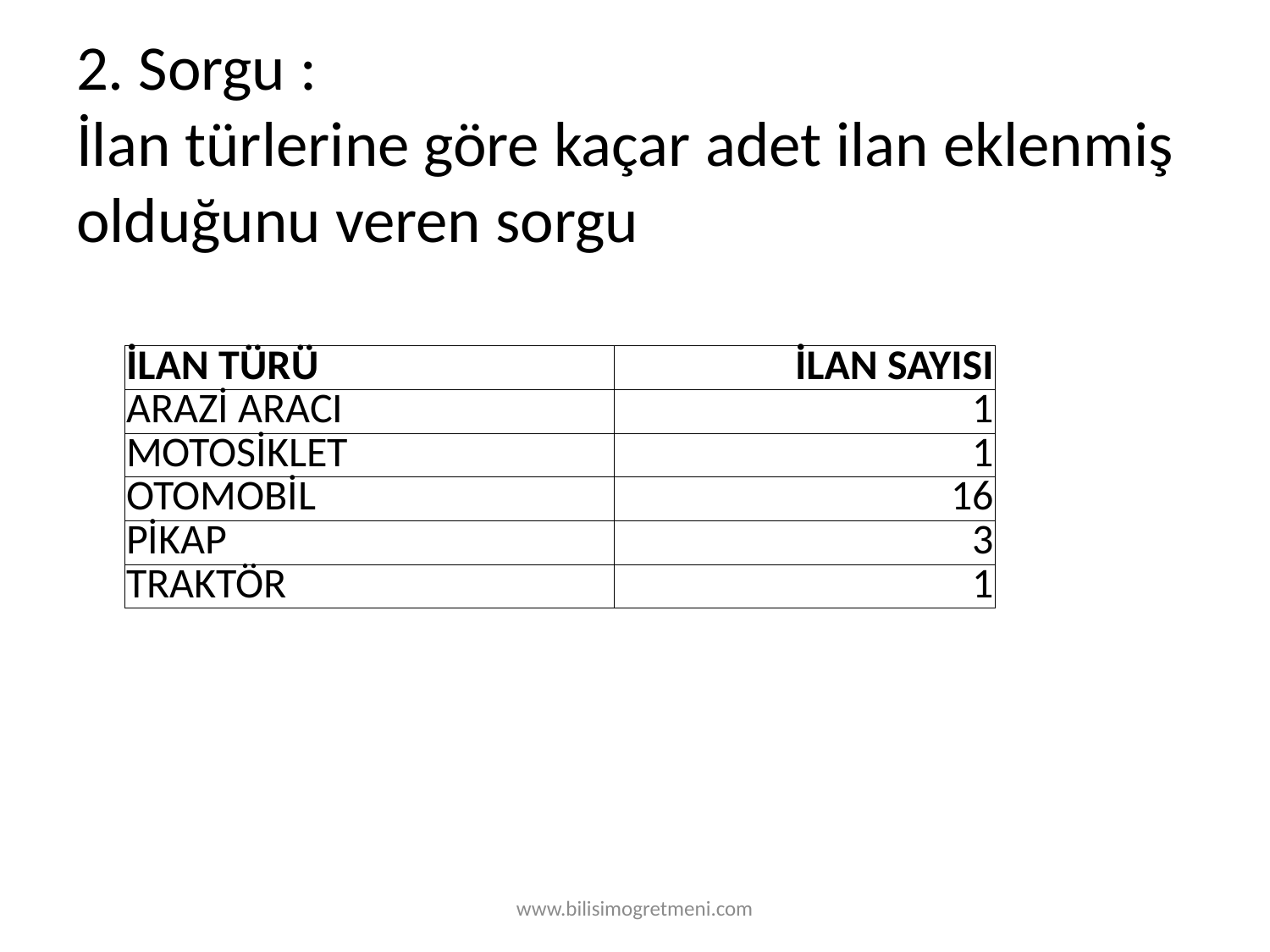

# 2. Sorgu : İlan türlerine göre kaçar adet ilan eklenmiş olduğunu veren sorgu
| İLAN TÜRÜ | İLAN SAYISI |
| --- | --- |
| ARAZİ ARACI | 1 |
| MOTOSİKLET | 1 |
| OTOMOBİL | 16 |
| PİKAP | 3 |
| TRAKTÖR | 1 |
www.bilisimogretmeni.com